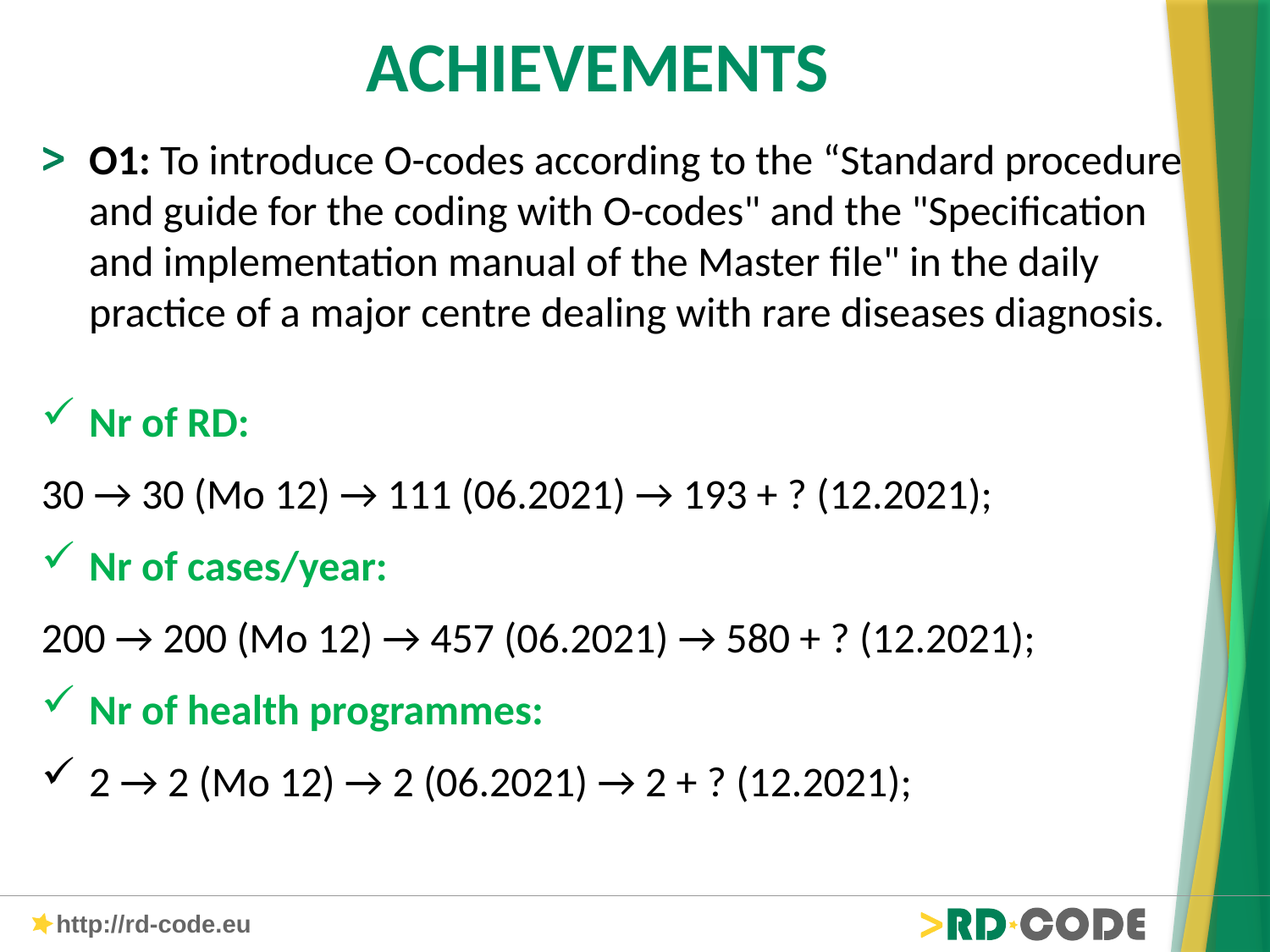

# ACHIEVEMENTS
O1: To introduce O-codes according to the “Standard procedure and guide for the coding with O-codes" and the "Specification and implementation manual of the Master file" in the daily practice of a major centre dealing with rare diseases diagnosis.

Nr of RD:
30 → 30 (Mo 12) → 111 (06.2021) → 193 + ? (12.2021);
Nr of cases/year:
200 → 200 (Mo 12) → 457 (06.2021) → 580 + ? (12.2021);
Nr of health programmes:
2 → 2 (Mo 12) → 2 (06.2021) → 2 + ? (12.2021);